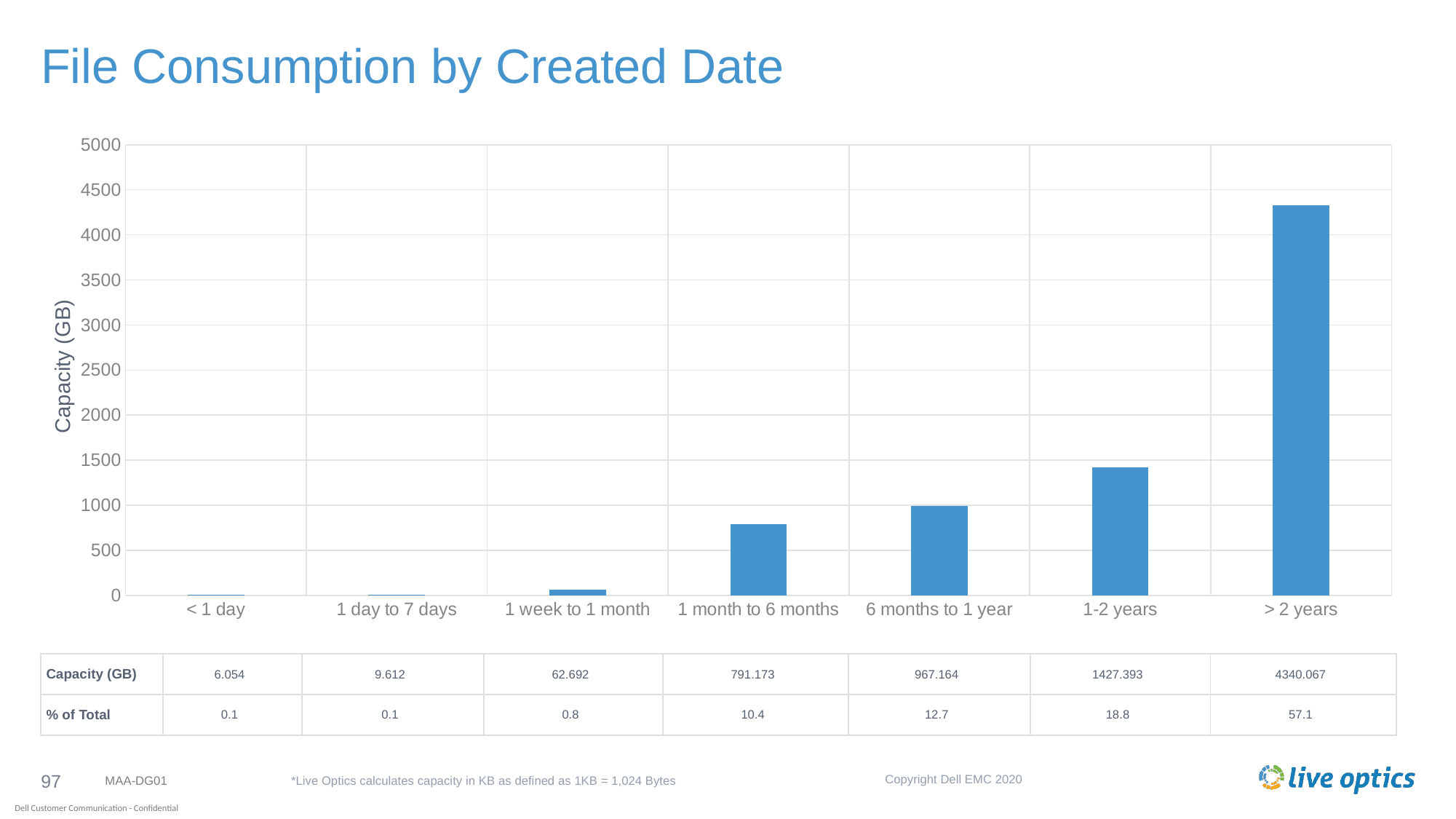

# File Consumption by Created Date

### Chart

| Category | Size (GB) |
|---|---|
| < 1 day | 6.179 |
| 1 day to 7 days | 9.256 |
| 1 week to 1 month | 63.9 |
| 1 month to 6 months | 786.94 |
| 6 months to 1 year | 989.147 |
| 1-2 years | 1420.646 |
| > 2 years | 4328.086 |
Capacity (GB)
| Capacity (GB) | 6.054 | 9.612 | 62.692 | 791.173 | 967.164 | 1427.393 | 4340.067 |
| --- | --- | --- | --- | --- | --- | --- | --- |
| % of Total | 0.1 | 0.1 | 0.8 | 10.4 | 12.7 | 18.8 | 57.1 |